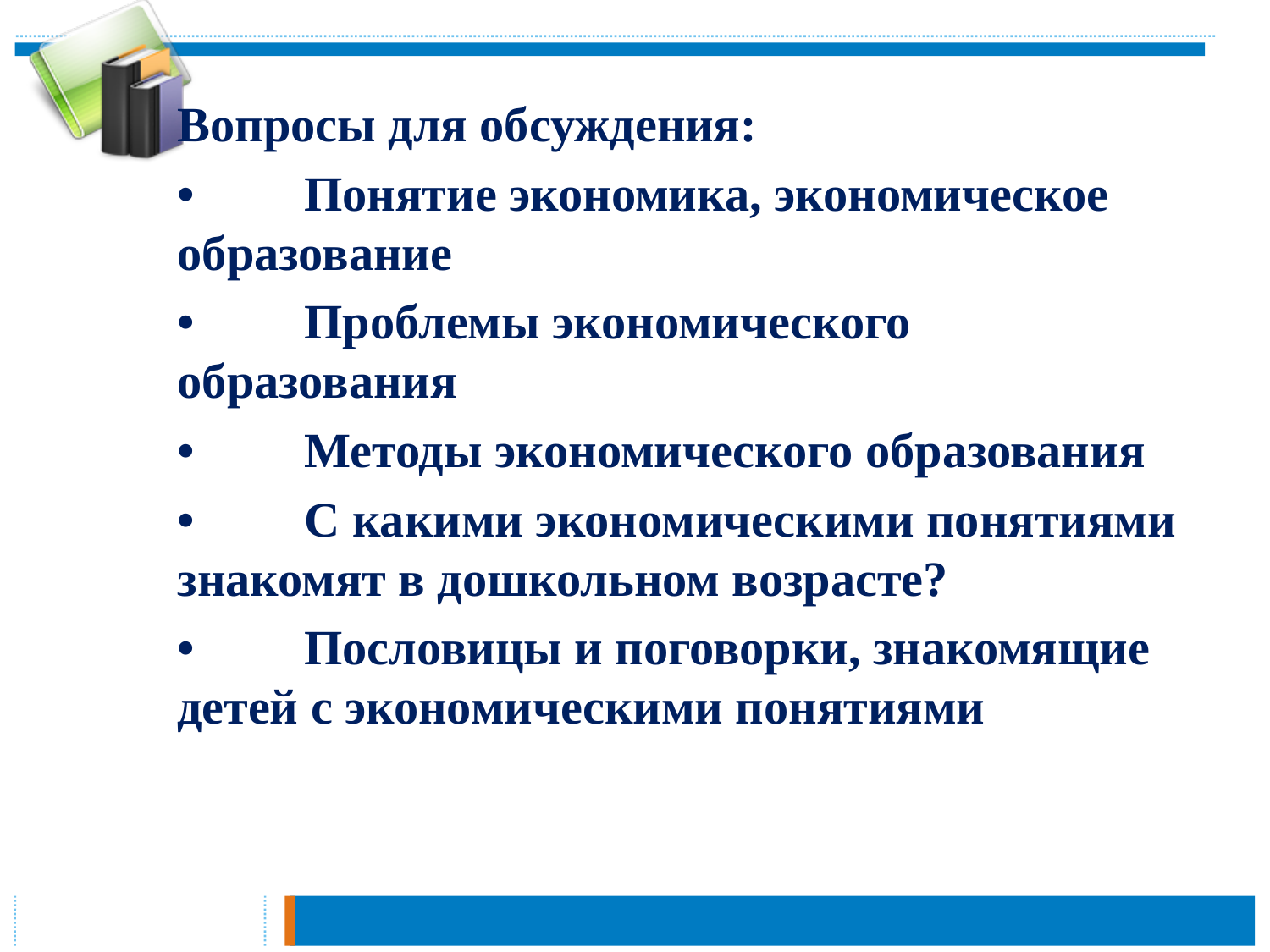

#
Вопросы для обсуждения:
•	Понятие экономика, экономическое образование
•	Проблемы экономического образования
•	Методы экономического образования
•	С какими экономическими понятиями знакомят в дошкольном возрасте?
•	Пословицы и поговорки, знакомящие детей с экономическими понятиями